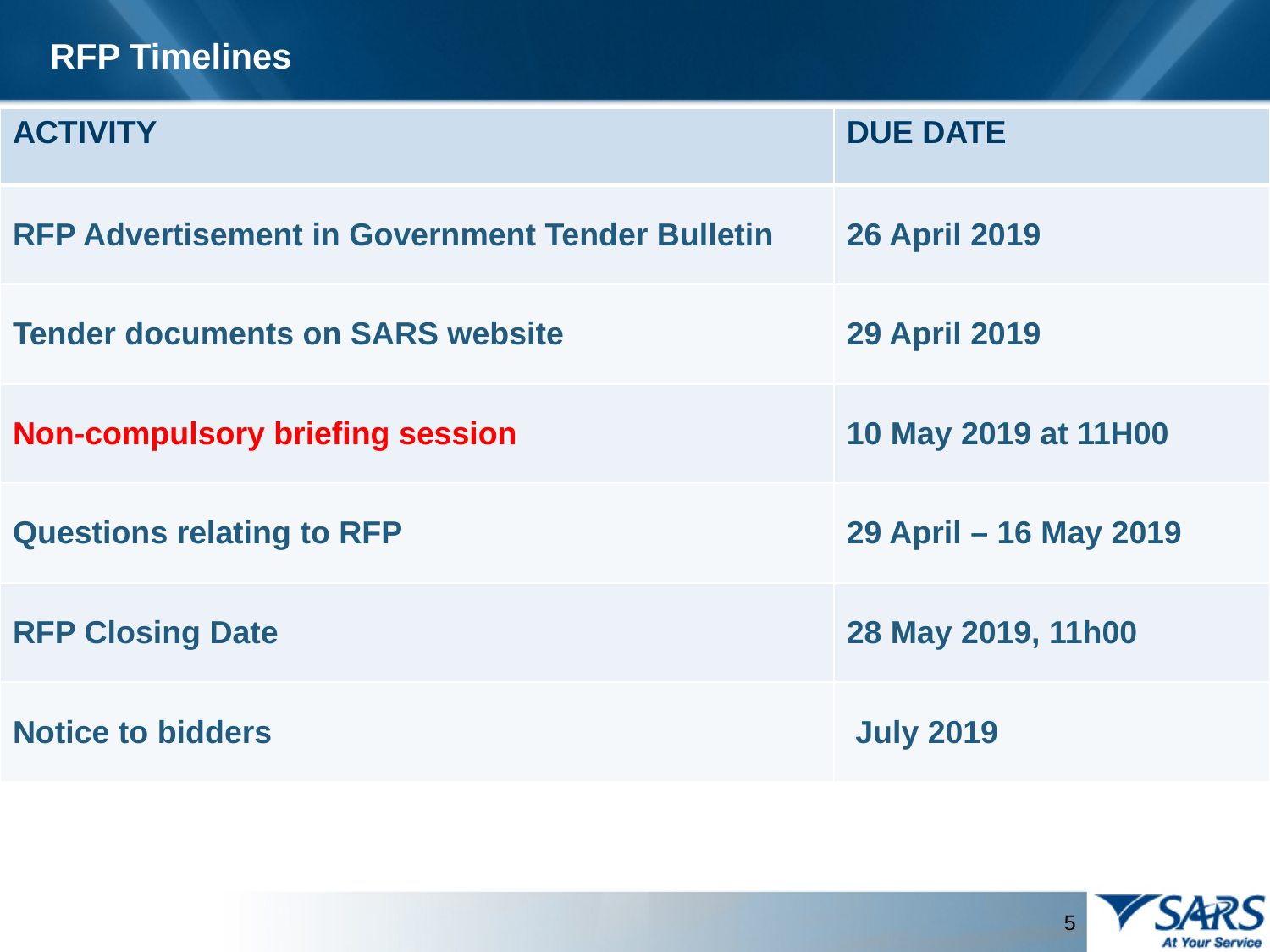

RFP Timelines
| ACTIVITY | DUE DATE |
| --- | --- |
| RFP Advertisement in Government Tender Bulletin | 26 April 2019 |
| Tender documents on SARS website | 29 April 2019 |
| Non-compulsory briefing session | 10 May 2019 at 11H00 |
| Questions relating to RFP | 29 April – 16 May 2019 |
| RFP Closing Date | 28 May 2019, 11h00 |
| Notice to bidders | July 2019 |
5